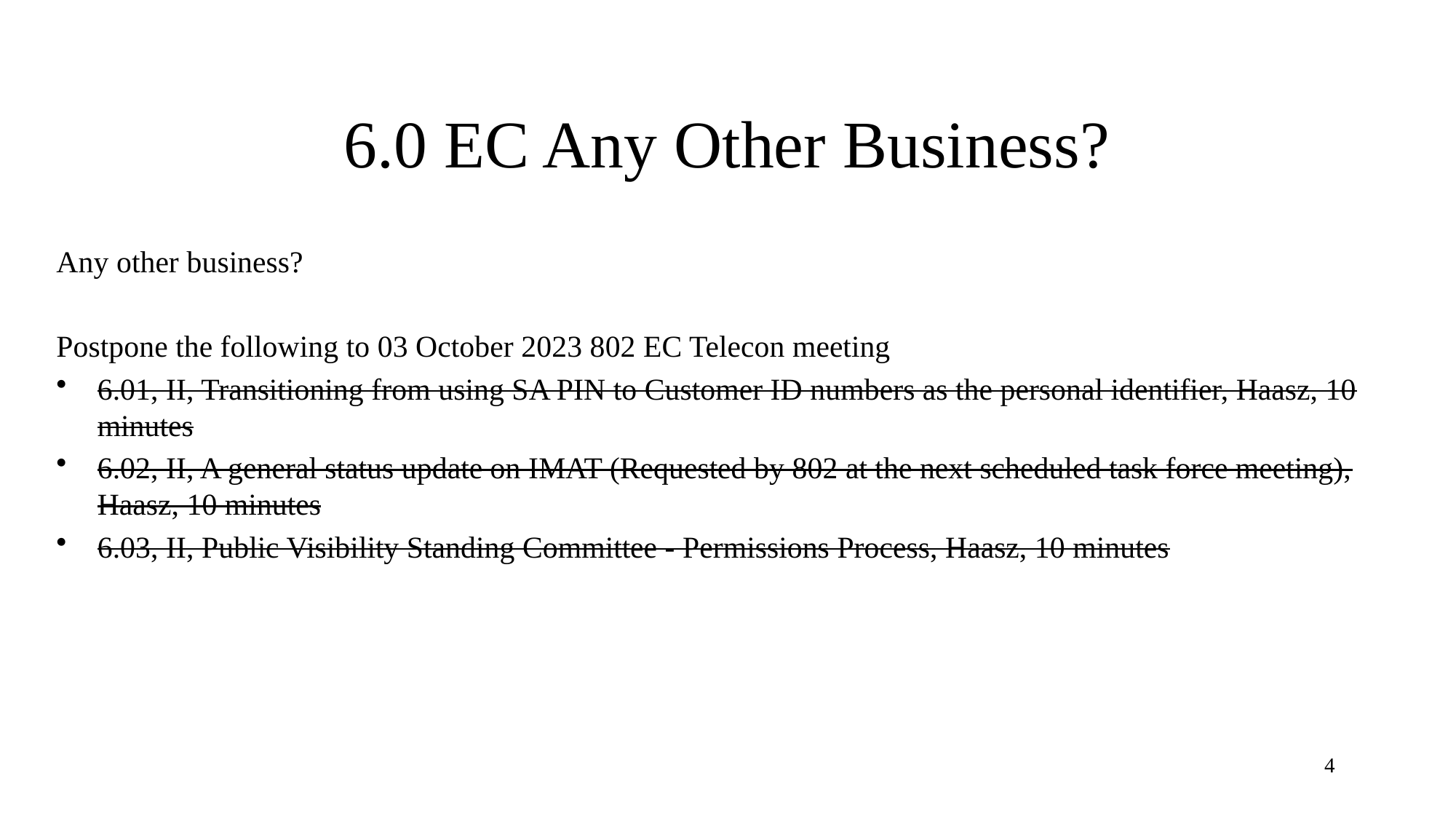

# 6.0 EC Any Other Business?
Any other business?

Postpone the following to 03 October 2023 802 EC Telecon meeting
6.01, II, Transitioning from using SA PIN to Customer ID numbers as the personal identifier, Haasz, 10 minutes
6.02, II, A general status update on IMAT (Requested by 802 at the next scheduled task force meeting), Haasz, 10 minutes
6.03, II, Public Visibility Standing Committee - Permissions Process, Haasz, 10 minutes

4